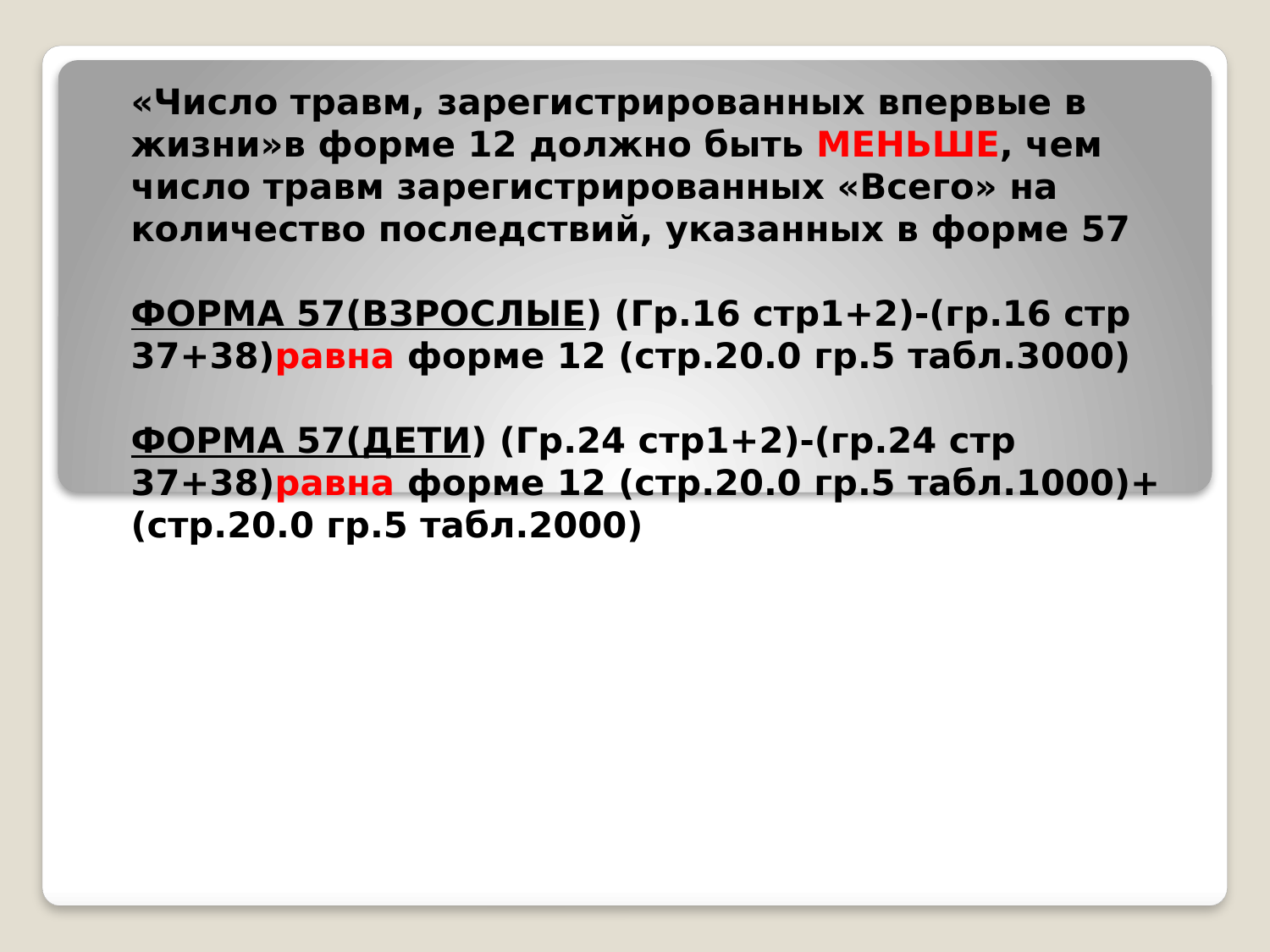

«Число травм, зарегистрированных впервые в жизни»в форме 12 должно быть МЕНЬШЕ, чем число травм зарегистрированных «Всего» на количество последствий, указанных в форме 57

ФОРМА 57(ВЗРОСЛЫЕ) (Гр.16 стр1+2)-(гр.16 стр 37+38)равна форме 12 (стр.20.0 гр.5 табл.3000)

ФОРМА 57(ДЕТИ) (Гр.24 стр1+2)-(гр.24 стр 37+38)равна форме 12 (стр.20.0 гр.5 табл.1000)+ (стр.20.0 гр.5 табл.2000)